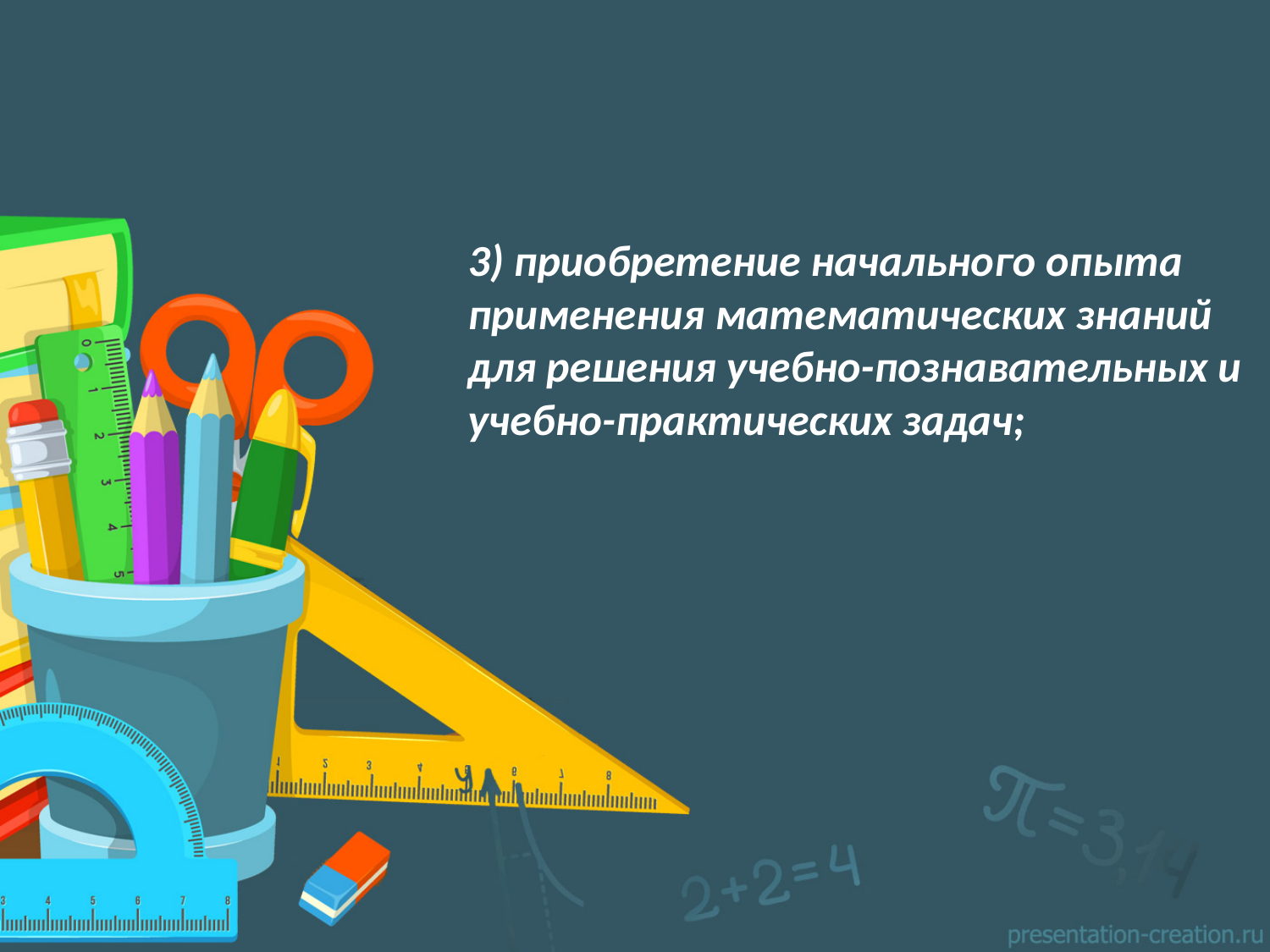

#
3) приобретение начального опыта применения математических знаний для решения учебно-познавательных и учебно-практических задач;